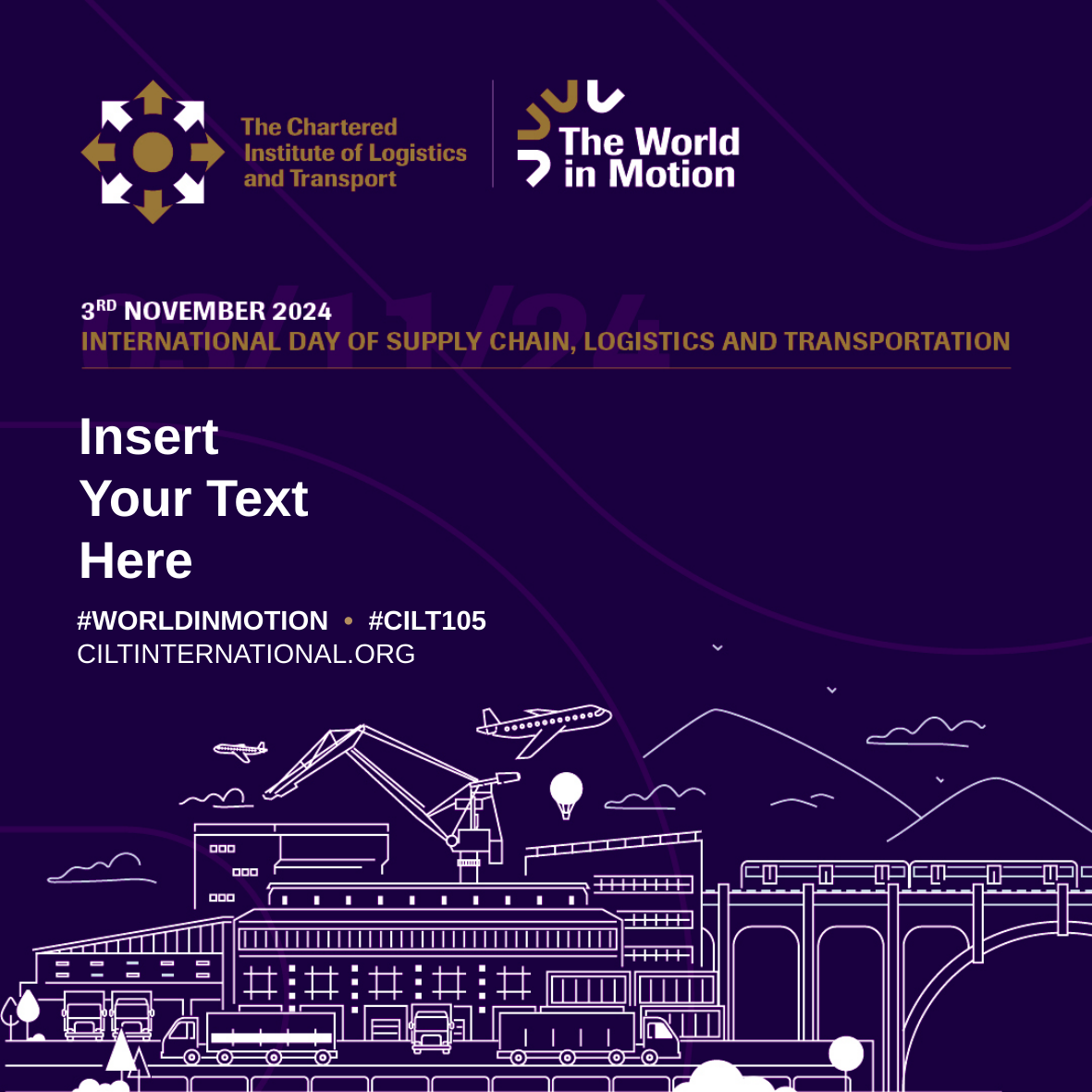

Insert
Your Text
Here
#WORLDINMOTION  •  #CILT105
CILTINTERNATIONAL.ORG